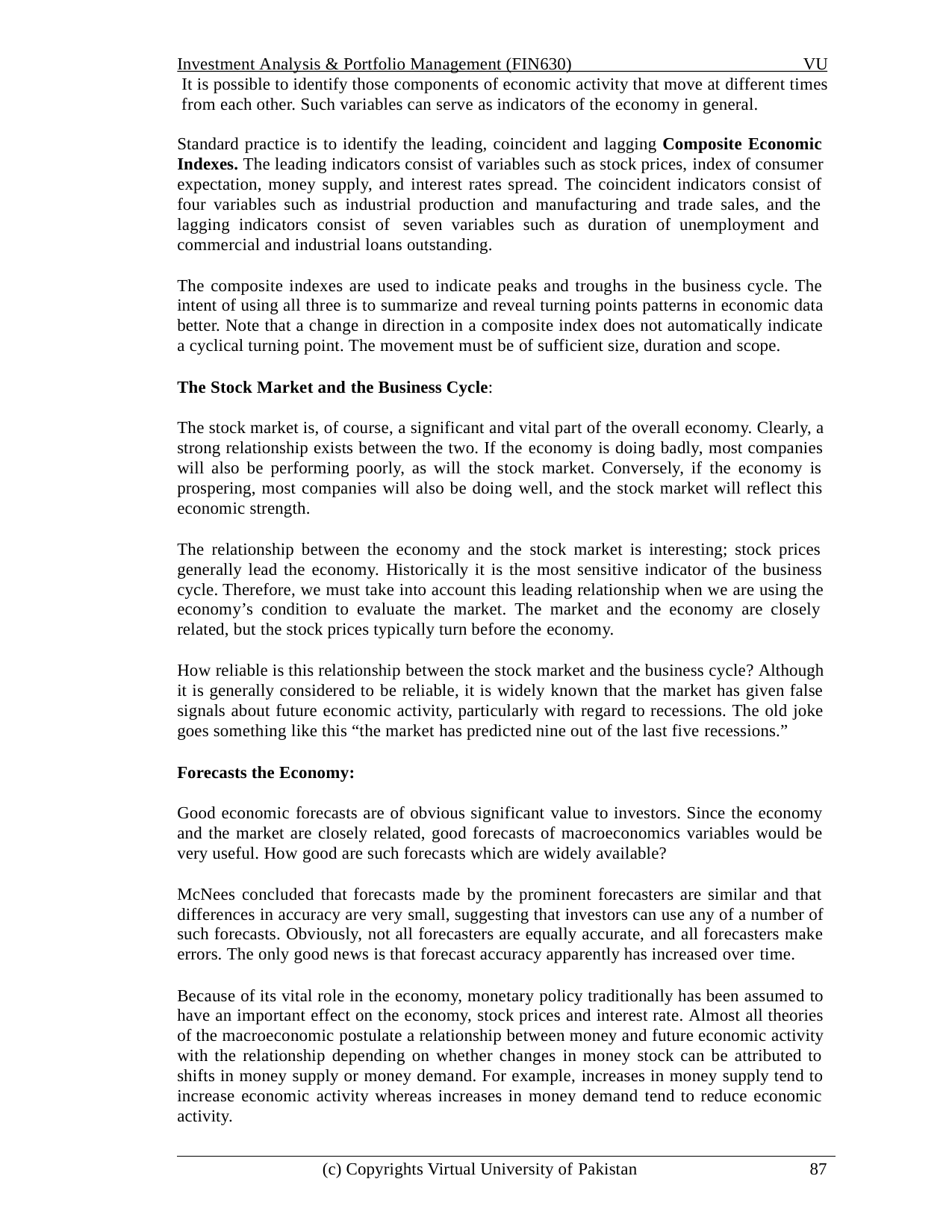

Investment Analysis & Portfolio Management (FIN630)	VU  It is possible to identify those components of economic activity that move at different times  from each other. Such variables can serve as indicators of the economy in general.

Standard practice is to identify the leading, coincident and lagging Composite Economic  Indexes. The leading indicators consist of variables such as stock prices, index of consumer  expectation, money supply, and interest rates spread. The coincident indicators consist of  four variables such as industrial production and manufacturing and trade sales, and the  lagging indicators consist of seven variables such as duration of unemployment and  commercial and industrial loans outstanding.

The composite indexes are used to indicate peaks and troughs in the business cycle. The  intent of using all three is to summarize and reveal turning points patterns in economic data  better. Note that a change in direction in a composite index does not automatically indicate  a cyclical turning point. The movement must be of sufficient size, duration and scope.

The Stock Market and the Business Cycle:

The stock market is, of course, a significant and vital part of the overall economy. Clearly, a  strong relationship exists between the two. If the economy is doing badly, most companies  will also be performing poorly, as will the stock market. Conversely, if the economy is  prospering, most companies will also be doing well, and the stock market will reflect this  economic strength.

The relationship between the economy and the stock market is interesting; stock prices  generally lead the economy. Historically it is the most sensitive indicator of the business  cycle. Therefore, we must take into account this leading relationship when we are using the  economy’s condition to evaluate the market. The market and the economy are closely  related, but the stock prices typically turn before the economy.

How reliable is this relationship between the stock market and the business cycle? Although  it is generally considered to be reliable, it is widely known that the market has given false  signals about future economic activity, particularly with regard to recessions. The old joke  goes something like this “the market has predicted nine out of the last five recessions.”

Forecasts the Economy:

Good economic forecasts are of obvious significant value to investors. Since the economy  and the market are closely related, good forecasts of macroeconomics variables would be  very useful. How good are such forecasts which are widely available?

McNees concluded that forecasts made by the prominent forecasters are similar and that  differences in accuracy are very small, suggesting that investors can use any of a number of  such forecasts. Obviously, not all forecasters are equally accurate, and all forecasters make  errors. The only good news is that forecast accuracy apparently has increased over time.

Because of its vital role in the economy, monetary policy traditionally has been assumed to  have an important effect on the economy, stock prices and interest rate. Almost all theories  of the macroeconomic postulate a relationship between money and future economic activity  with the relationship depending on whether changes in money stock can be attributed to  shifts in money supply or money demand. For example, increases in money supply tend to  increase economic activity whereas increases in money demand tend to reduce economic  activity.

(c) Copyrights Virtual University of Pakistan
87